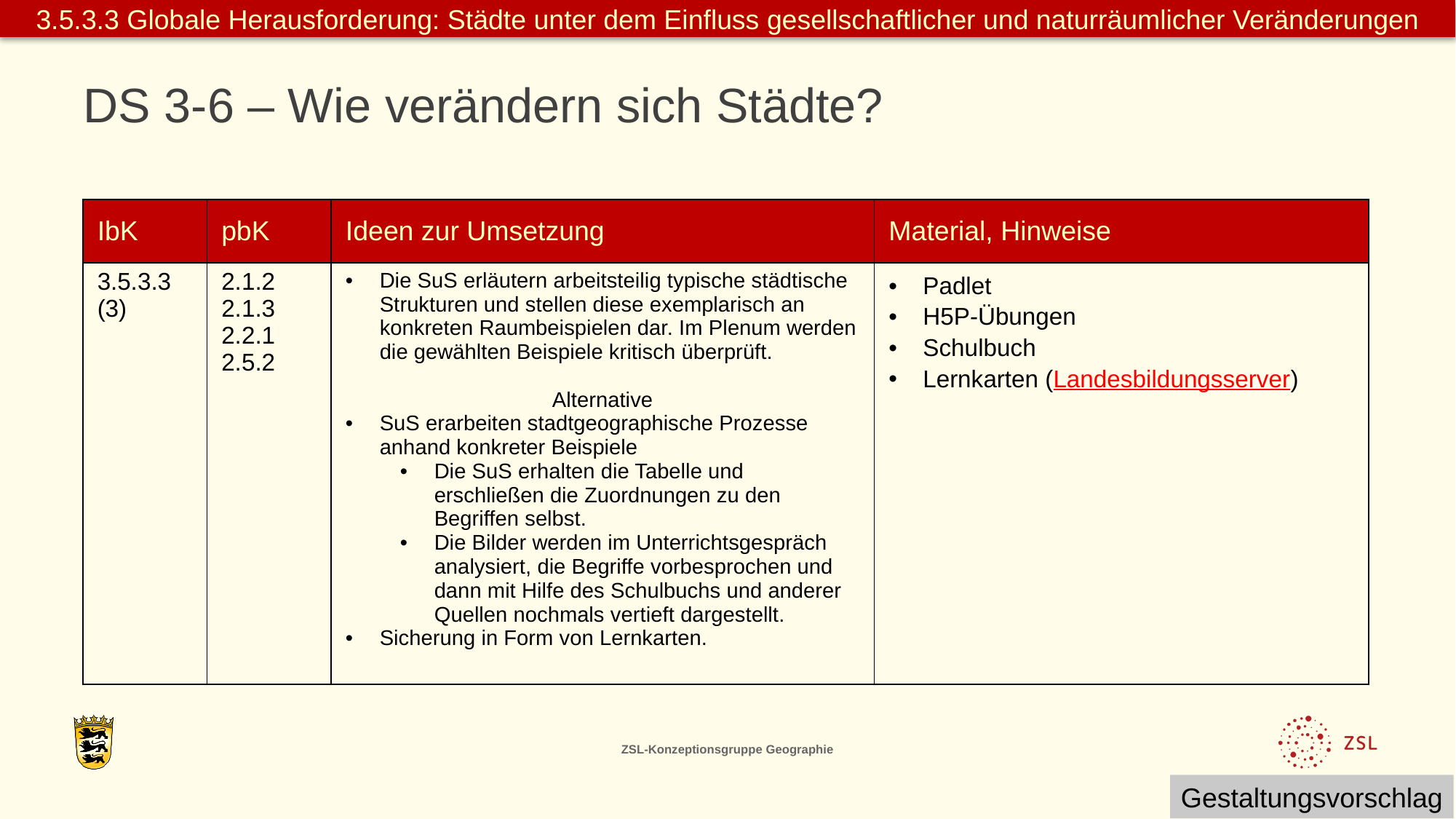

# DS 3-6 – Wie verändern sich Städte?
| IbK | pbK | Ideen zur Umsetzung | Material, Hinweise |
| --- | --- | --- | --- |
| 3.5.3.3 (3) | 2.1.2 2.1.3 2.2.1 2.5.2 | Die SuS erläutern arbeitsteilig typische städtische Strukturen und stellen diese exemplarisch an konkreten Raumbeispielen dar. Im Plenum werden die gewählten Beispiele kritisch überprüft. Alternative SuS erarbeiten stadtgeographische Prozesse anhand konkreter Beispiele Die SuS erhalten die Tabelle und erschließen die Zuordnungen zu den Begriffen selbst. Die Bilder werden im Unterrichtsgespräch analysiert, die Begriffe vorbesprochen und dann mit Hilfe des Schulbuchs und anderer Quellen nochmals vertieft dargestellt. Sicherung in Form von Lernkarten. | Padlet H5P-Übungen Schulbuch Lernkarten (Landesbildungsserver) |
ZSL-Konzeptionsgruppe Geographie
Gestaltungsvorschlag